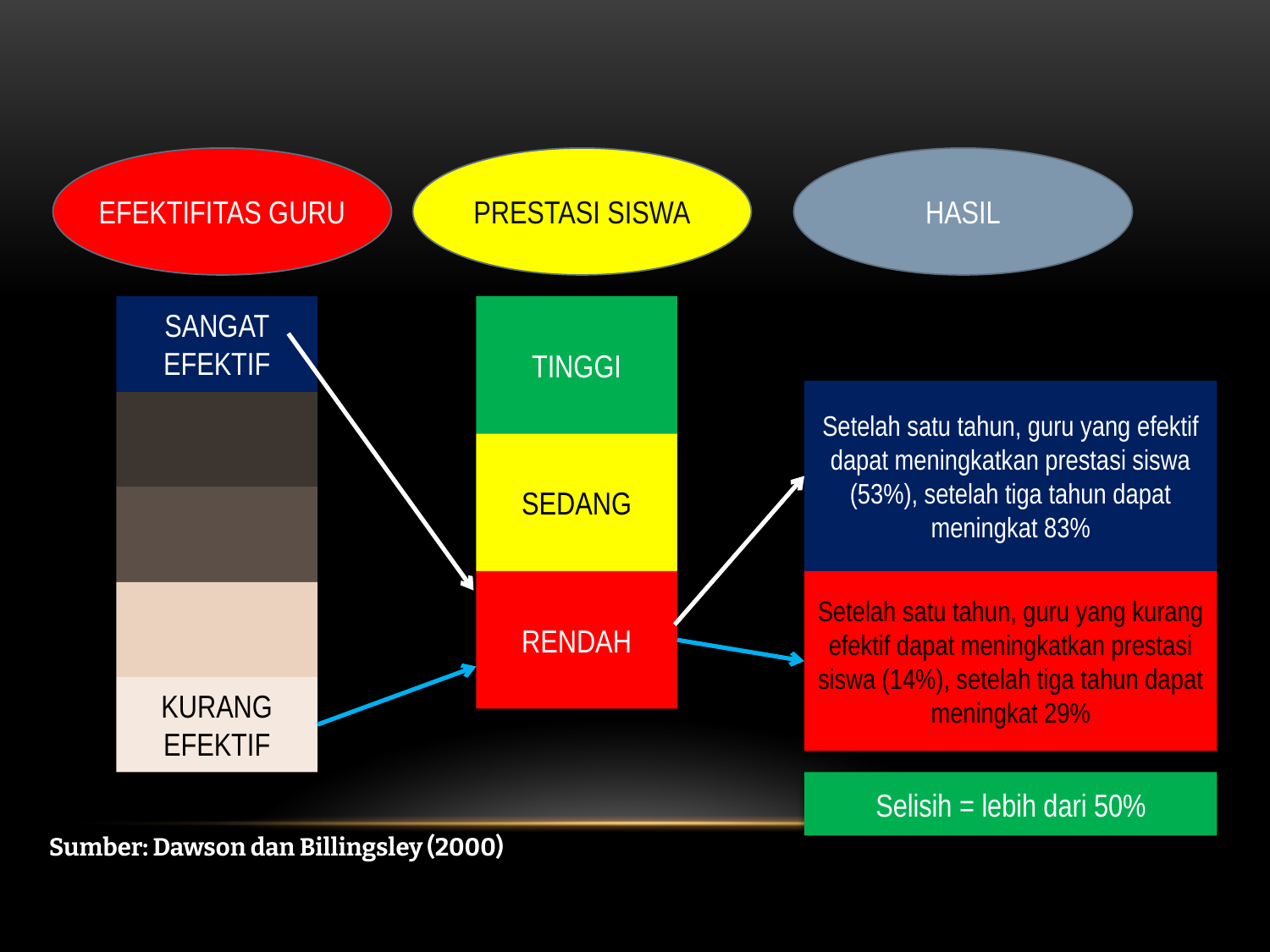

EFEKTIFITAS GURU
PRESTASI SISWA
HASIL
SANGAT EFEKTIF
TINGGI
Setelah satu tahun, guru yang efektif dapat meningkatkan prestasi siswa (53%), setelah tiga tahun dapat meningkat 83%

SEDANG

RENDAH
Setelah satu tahun, guru yang kurang efektif dapat meningkatkan prestasi siswa (14%), setelah tiga tahun dapat meningkat 29%

KURANG EFEKTIF
Selisih = lebih dari 50%
Sumber: Dawson dan Billingsley (2000)